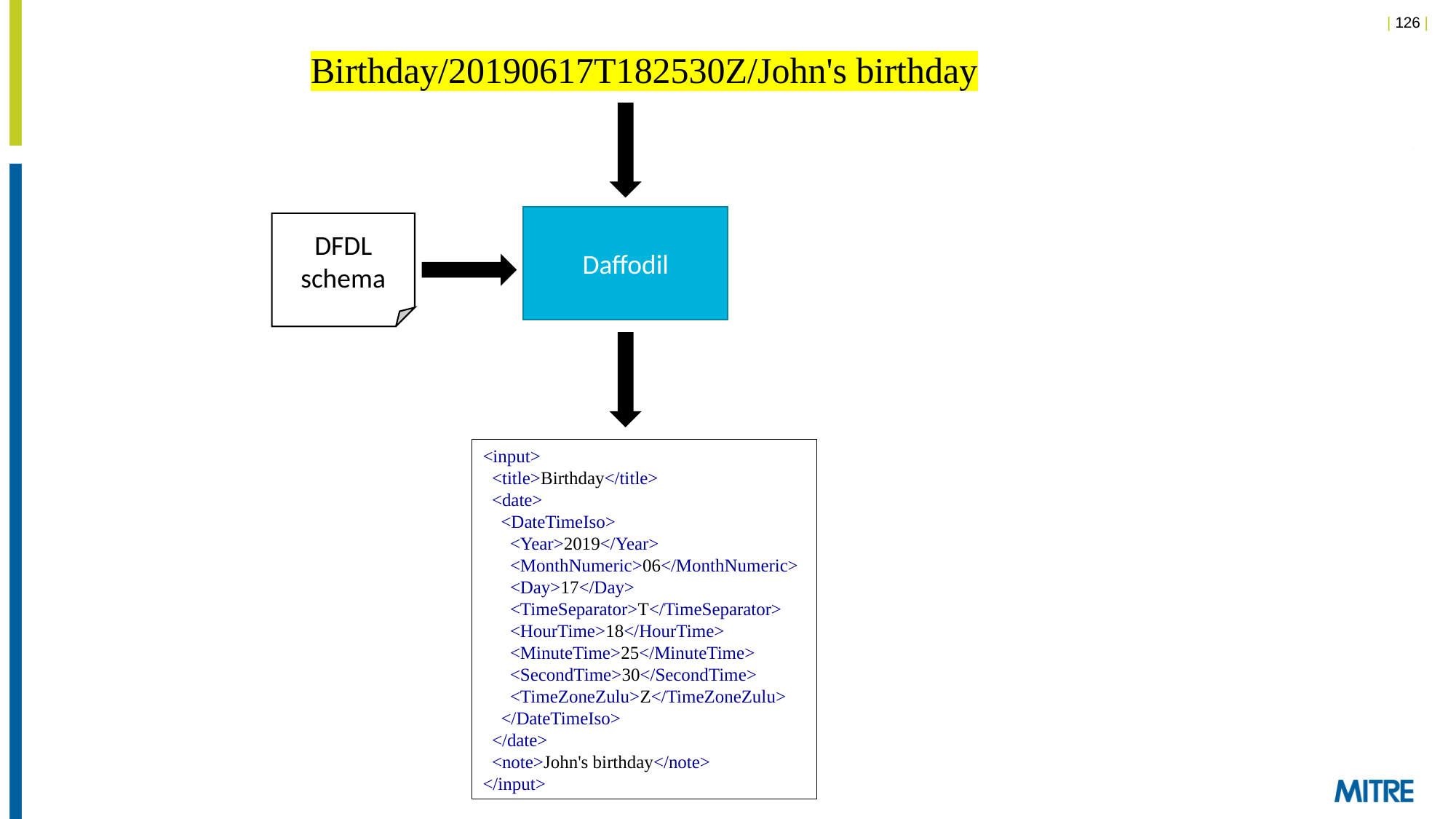

Birthday/20190617T182530Z/John's birthday

Daffodil
DFDL
schema

<input>
  <title>Birthday</title>
  <date>
    <DateTimeIso>
      <Year>2019</Year>
      <MonthNumeric>06</MonthNumeric>
      <Day>17</Day>
      <TimeSeparator>T</TimeSeparator>
      <HourTime>18</HourTime>
      <MinuteTime>25</MinuteTime>
      <SecondTime>30</SecondTime>
      <TimeZoneZulu>Z</TimeZoneZulu>
    </DateTimeIso>
  </date>
  <note>John's birthday</note>
</input>